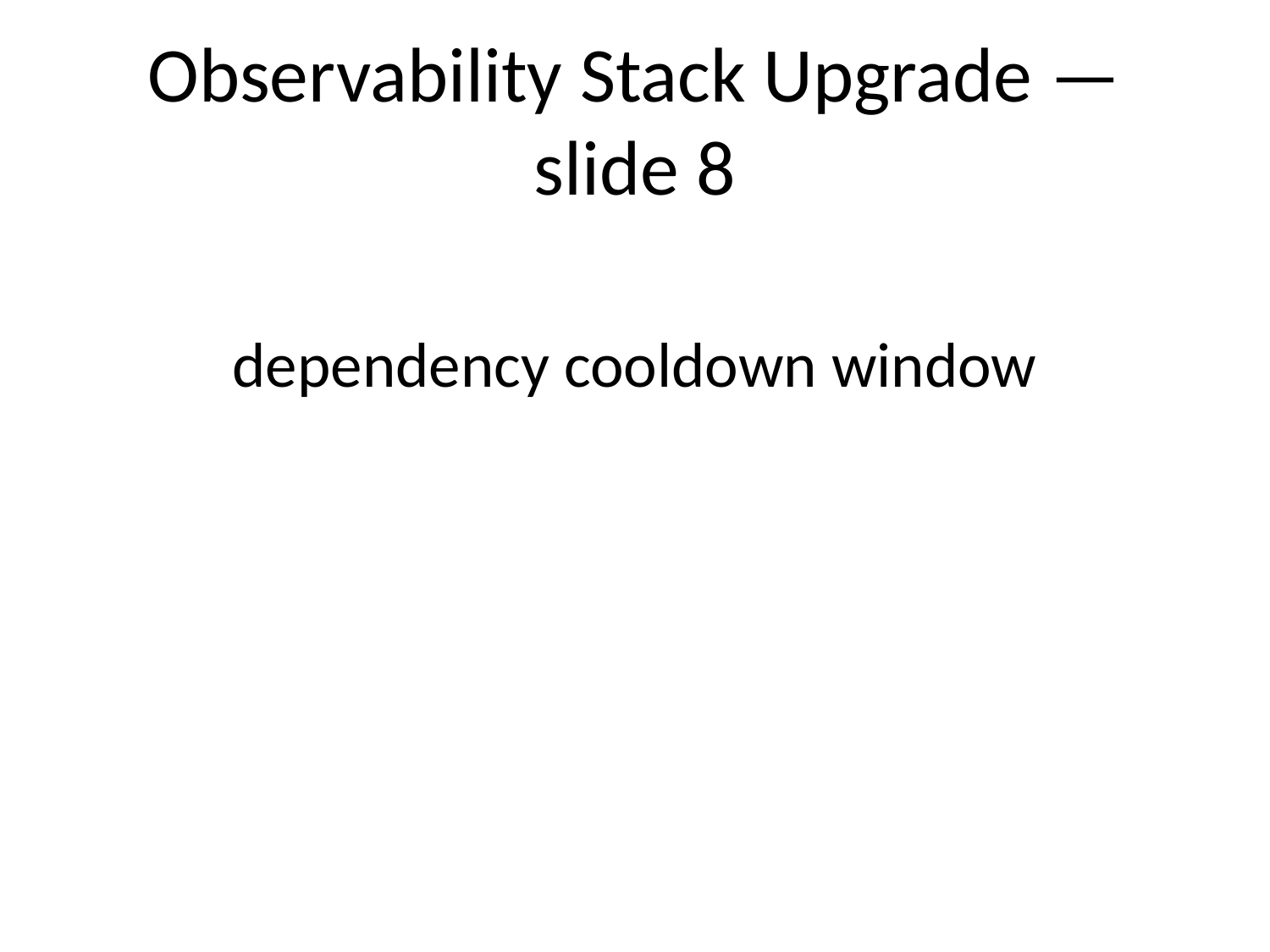

# Observability Stack Upgrade — slide 8
dependency cooldown window